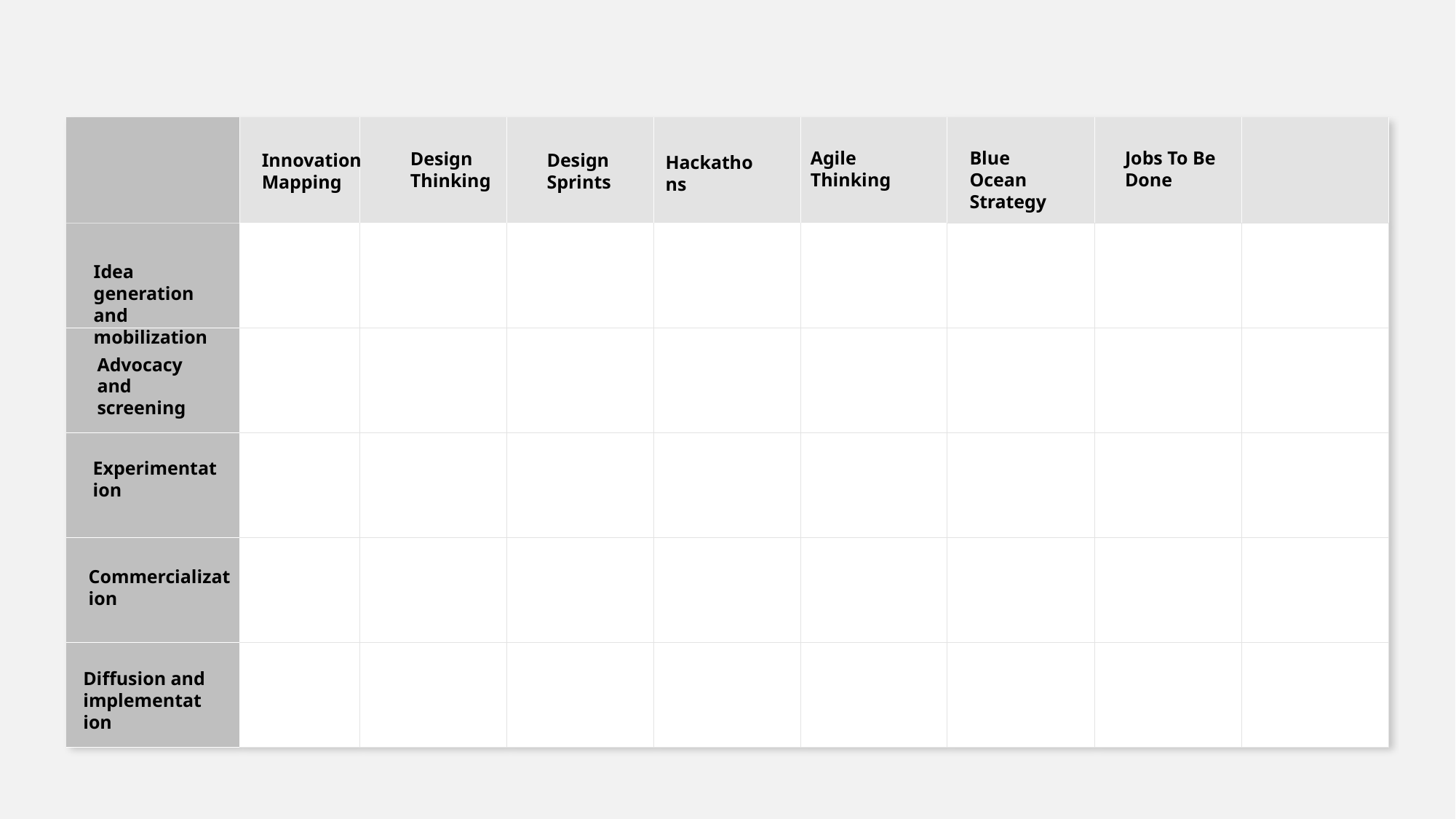

|  |  |  |  |  |  |  |  |  |
| --- | --- | --- | --- | --- | --- | --- | --- | --- |
|  |  |  |  |  |  |  |  |  |
|  |  |  |  |  |  |  |  |  |
|  |  |  |  |  |  |  |  |  |
|  |  |  |  |  |  |  |  |  |
|  |  |  |  |  |  |  |  |  |
Agile Thinking
Jobs To Be Done
Blue Ocean Strategy
Design Thinking
Innovation Mapping
Design Sprints

Hackathons
Idea generation and mobilization
Advocacy and screening

Experimentation
Commercialization
Diffusion and implementation